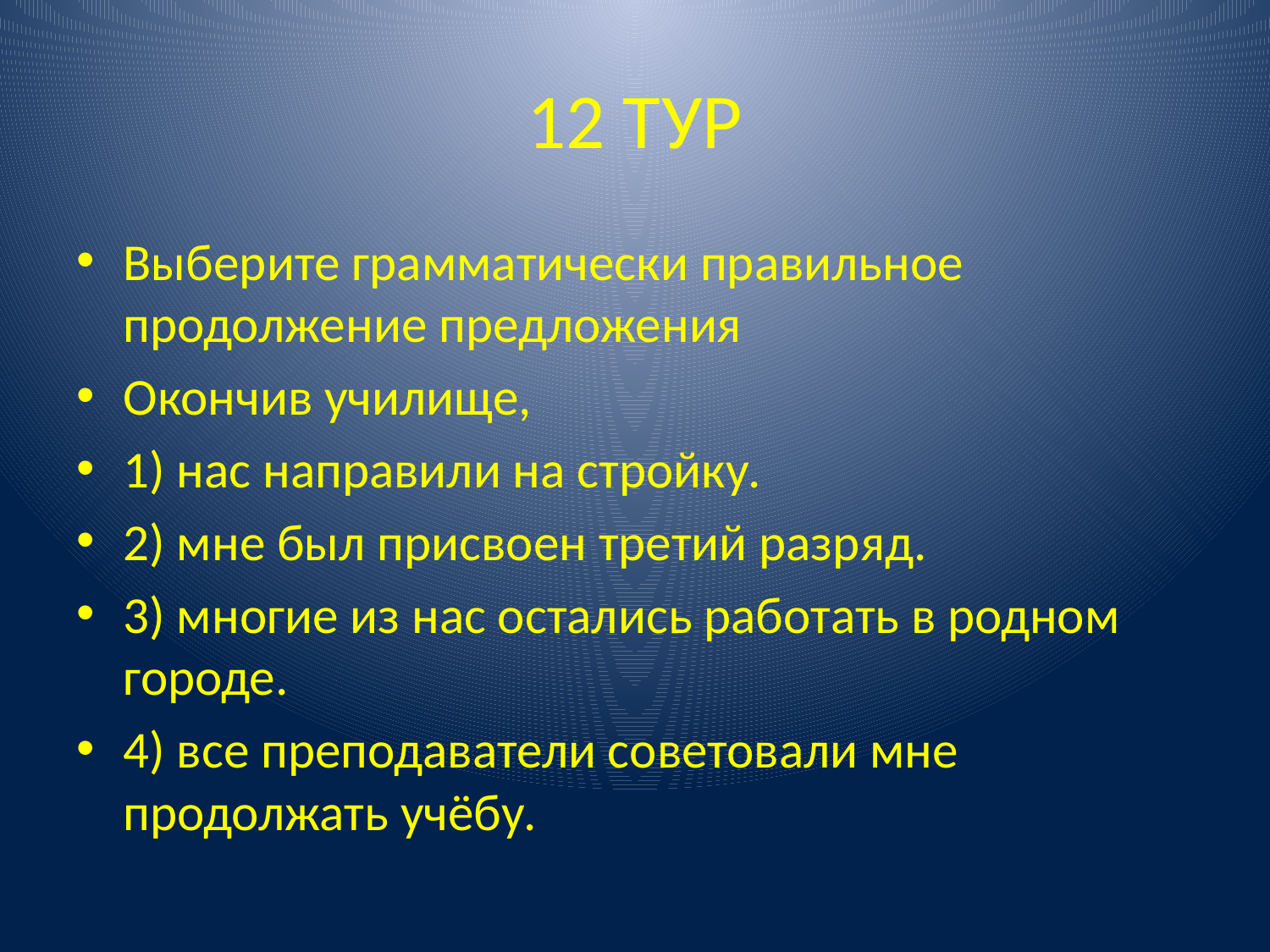

# 12 ТУР
Выберите грамматически правильное продолжение предложения
Окончив училище,
1) нас направили на стройку.
2) мне был присвоен третий разряд.
3) многие из нас остались работать в родном городе.
4) все преподаватели советовали мне продолжать учёбу.